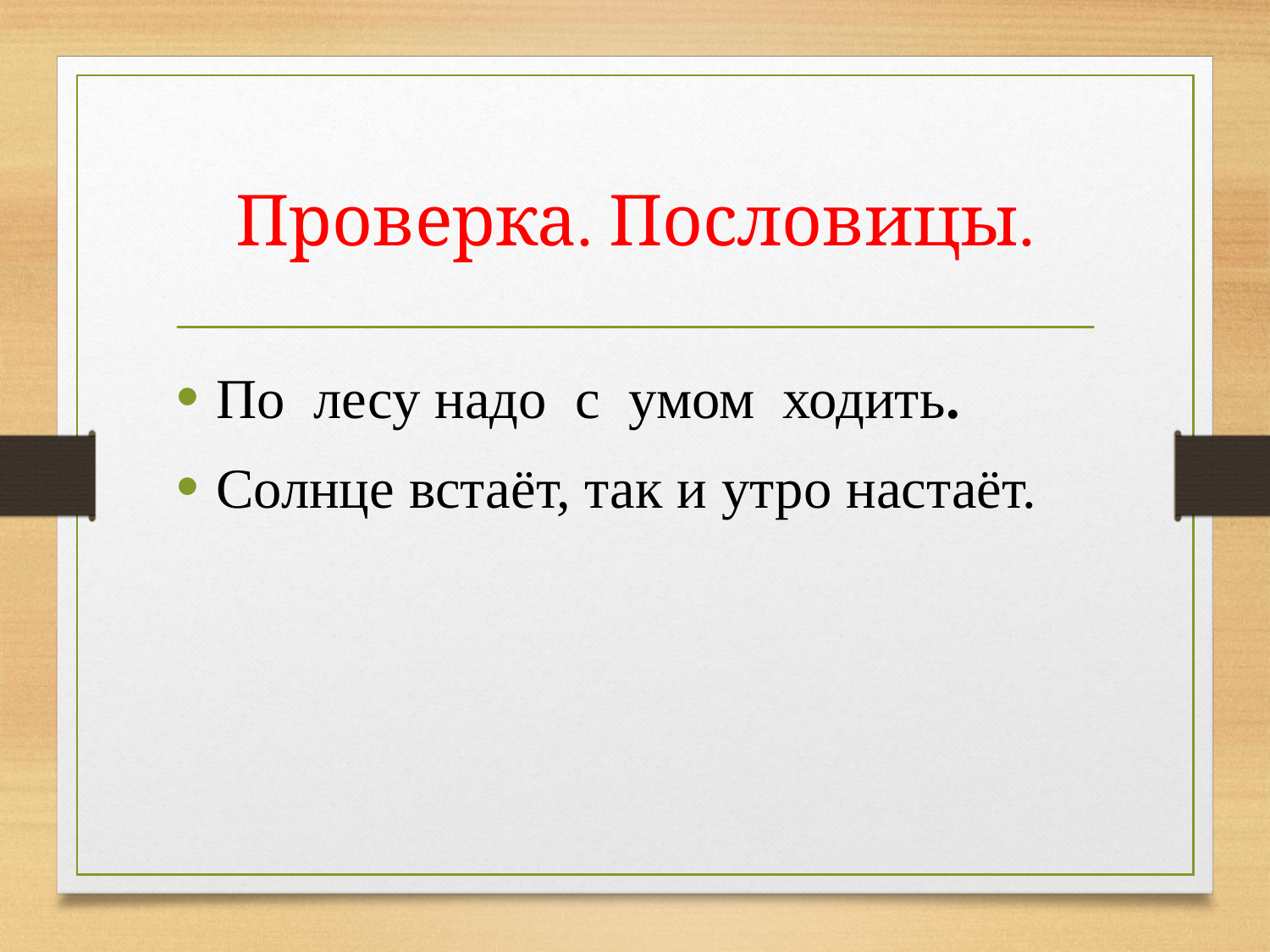

# Проверка. Пословицы.
По  лесу надо  с  умом  ходить.
Солнце встаёт, так и утро настаёт.